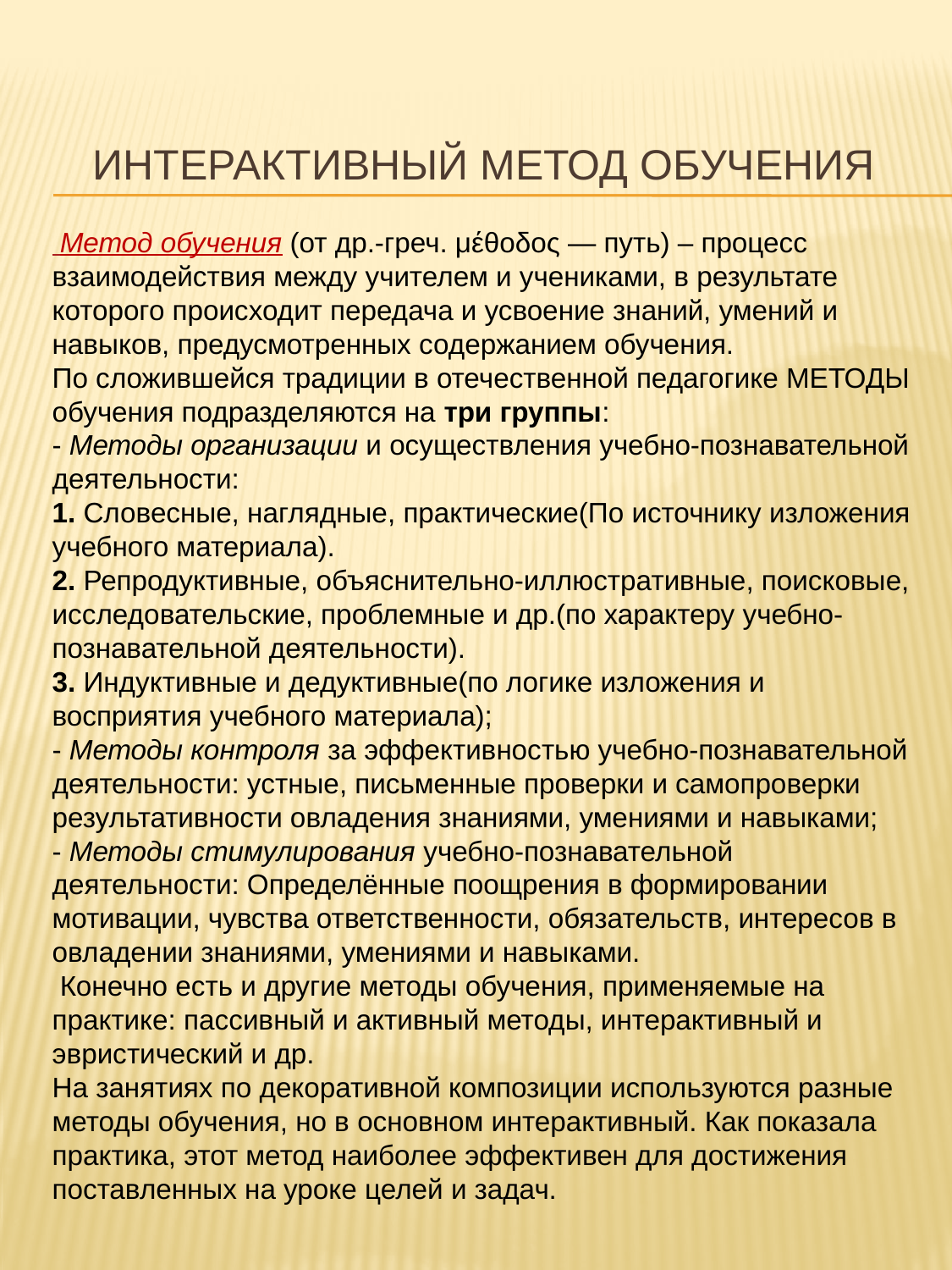

# Интерактивный метод обучения
 Метод обучения (от др.-греч. μέθοδος — путь) – процесс взаимодействия между учителем и учениками, в результате которого происходит передача и усвоение знаний, умений и навыков, предусмотренных содержанием обучения.
По сложившейся традиции в отечественной педагогике МЕТОДЫ обучения подразделяются на три группы:
- Методы организации и осуществления учебно-познавательной деятельности:
1. Словесные, наглядные, практические(По источнику изложения учебного материала).
2. Репродуктивные, объяснительно-иллюстративные, поисковые, исследовательские, проблемные и др.(по характеру учебно-познавательной деятельности).
3. Индуктивные и дедуктивные(по логике изложения и восприятия учебного материала);
- Методы контроля за эффективностью учебно-познавательной деятельности: устные, письменные проверки и самопроверки результативности овладения знаниями, умениями и навыками;
- Методы стимулирования учебно-познавательной деятельности: Определённые поощрения в формировании мотивации, чувства ответственности, обязательств, интересов в овладении знаниями, умениями и навыками.
 Конечно есть и другие методы обучения, применяемые на практике: пассивный и активный методы, интерактивный и эвристический и др.
На занятиях по декоративной композиции используются разные методы обучения, но в основном интерактивный. Как показала практика, этот метод наиболее эффективен для достижения поставленных на уроке целей и задач.